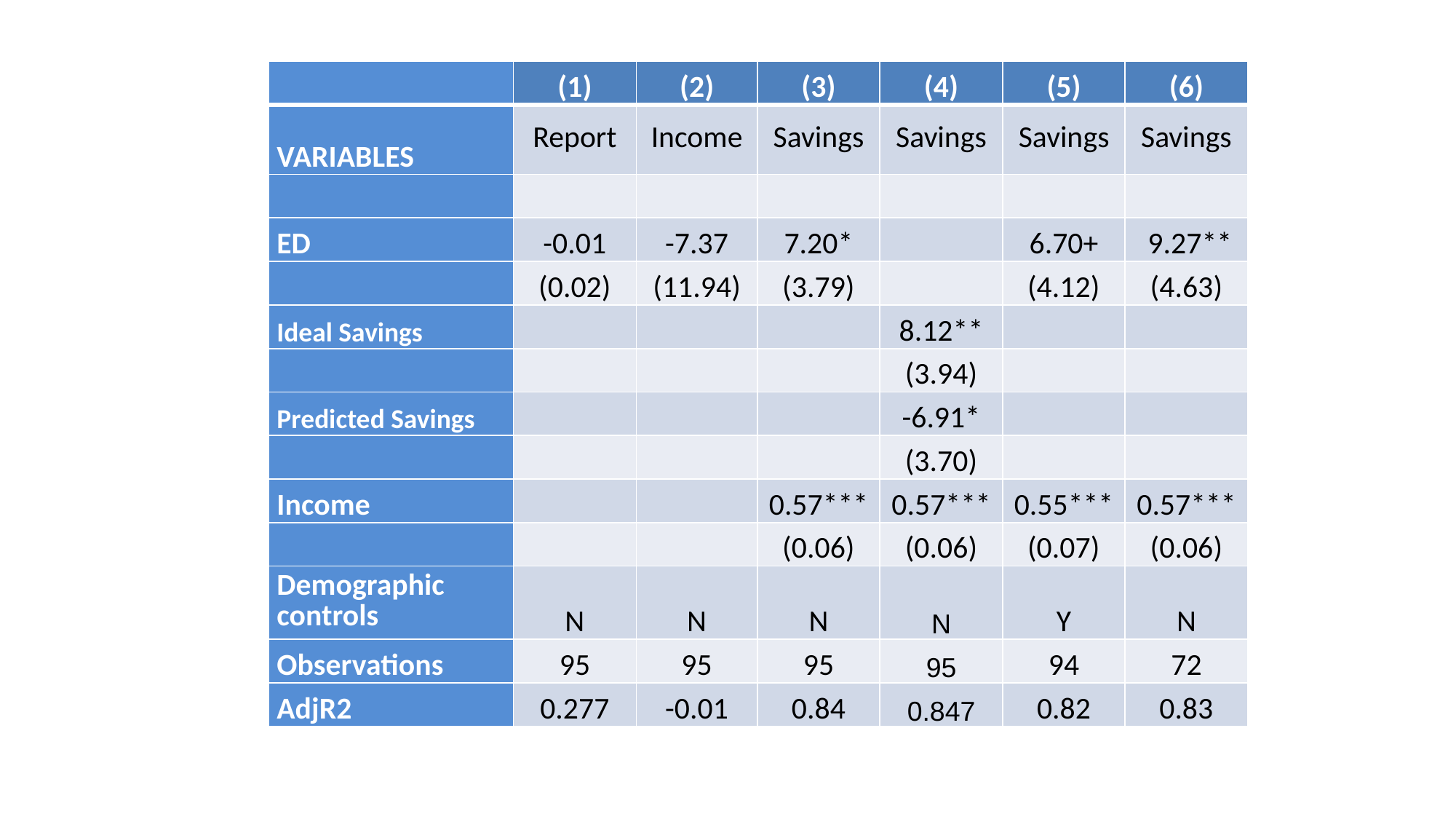

|  | (1) | (2) | (3) | (4) | (5) | (6) |
| --- | --- | --- | --- | --- | --- | --- |
| VARIABLES | Report | Income | Savings | Savings | Savings | Savings |
|  |  |  |  |  |  |  |
| ED | -0.01 | -7.37 | 7.20\* |  | 6.70+ | 9.27\*\* |
|  | (0.02) | (11.94) | (3.79) |  | (4.12) | (4.63) |
| Ideal Savings |  |  |  | 8.12\*\* |  |  |
|  |  |  |  | (3.94) |  |  |
| Predicted Savings |  |  |  | -6.91\* |  |  |
|  |  |  |  | (3.70) |  |  |
| Income |  |  | 0.57\*\*\* | 0.57\*\*\* | 0.55\*\*\* | 0.57\*\*\* |
|  |  |  | (0.06) | (0.06) | (0.07) | (0.06) |
| Demographic controls | N | N | N | N | Y | N |
| Observations | 95 | 95 | 95 | 95 | 94 | 72 |
| AdjR2 | 0.277 | -0.01 | 0.84 | 0.847 | 0.82 | 0.83 |